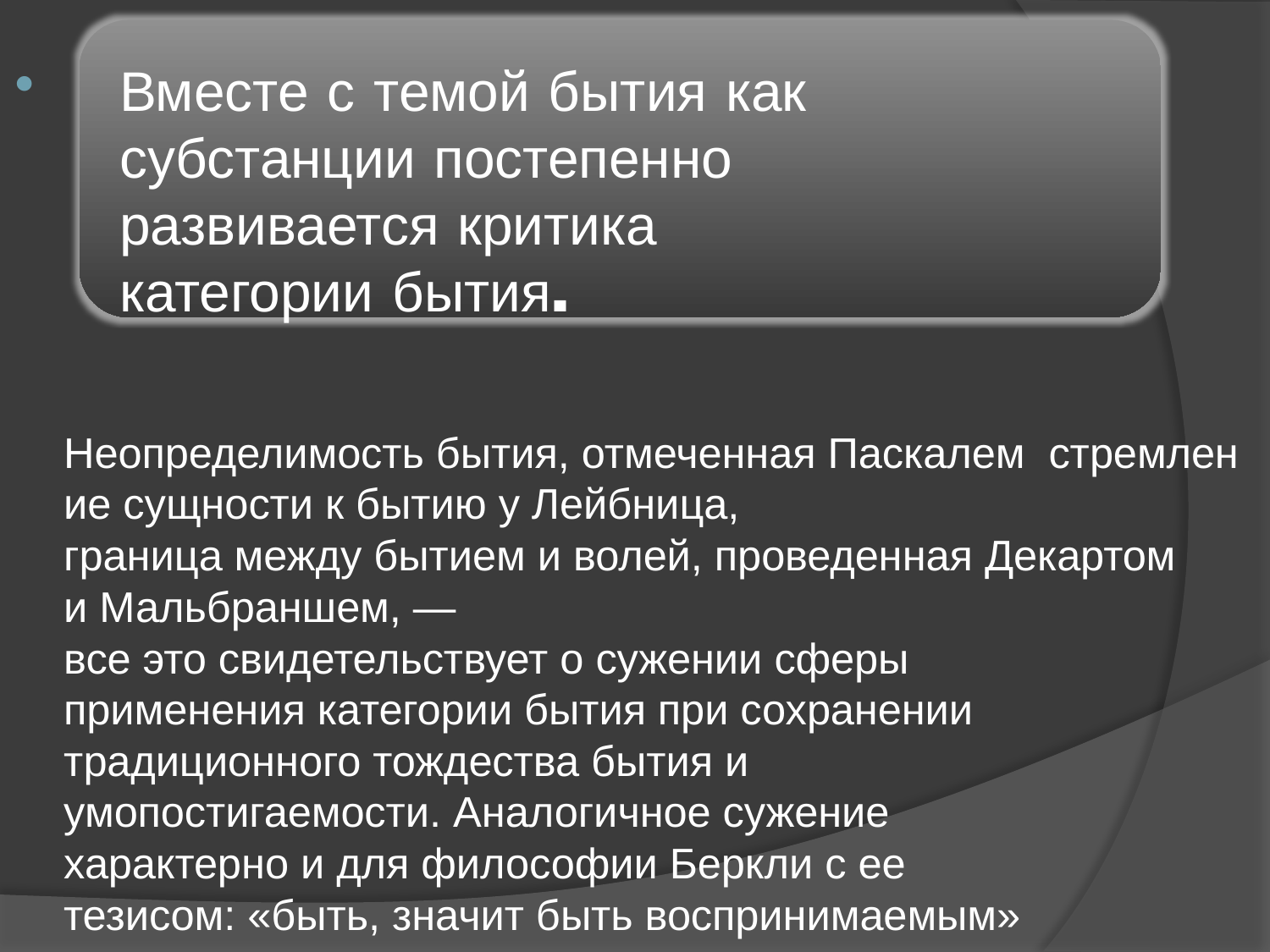

Вместе с темой бытия как 
   субстанции постепенно 
   развивается критика 
   категории бытия. 
Неопределимость бытия, отмеченная Паскалем  стремление сущности к бытию у Лейбница, 
граница между бытием и волей, проведенная Декартом и Мальбраншем, —все это свидетельствует о сужении сферы 
применения категории бытия при сохранении 
традиционного тождества бытия и 
умопостигаемости. Аналогичное сужение характерно и для философии Беркли с ее 
тезисом: «быть, значит быть воспринимаемым»